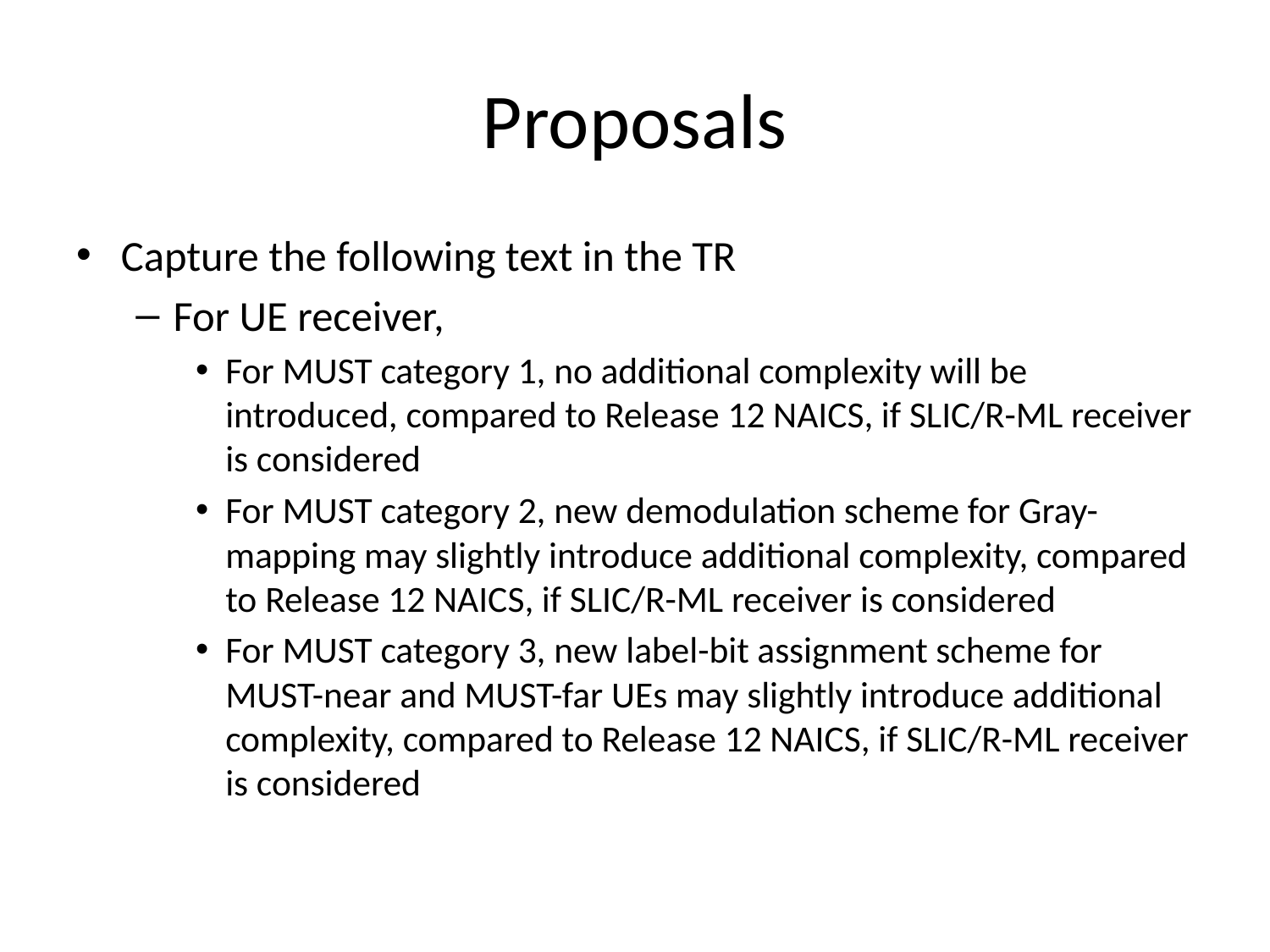

# Proposals
Capture the following text in the TR
For UE receiver,
For MUST category 1, no additional complexity will be introduced, compared to Release 12 NAICS, if SLIC/R-ML receiver is considered
For MUST category 2, new demodulation scheme for Gray-mapping may slightly introduce additional complexity, compared to Release 12 NAICS, if SLIC/R-ML receiver is considered
For MUST category 3, new label-bit assignment scheme for MUST-near and MUST-far UEs may slightly introduce additional complexity, compared to Release 12 NAICS, if SLIC/R-ML receiver is considered